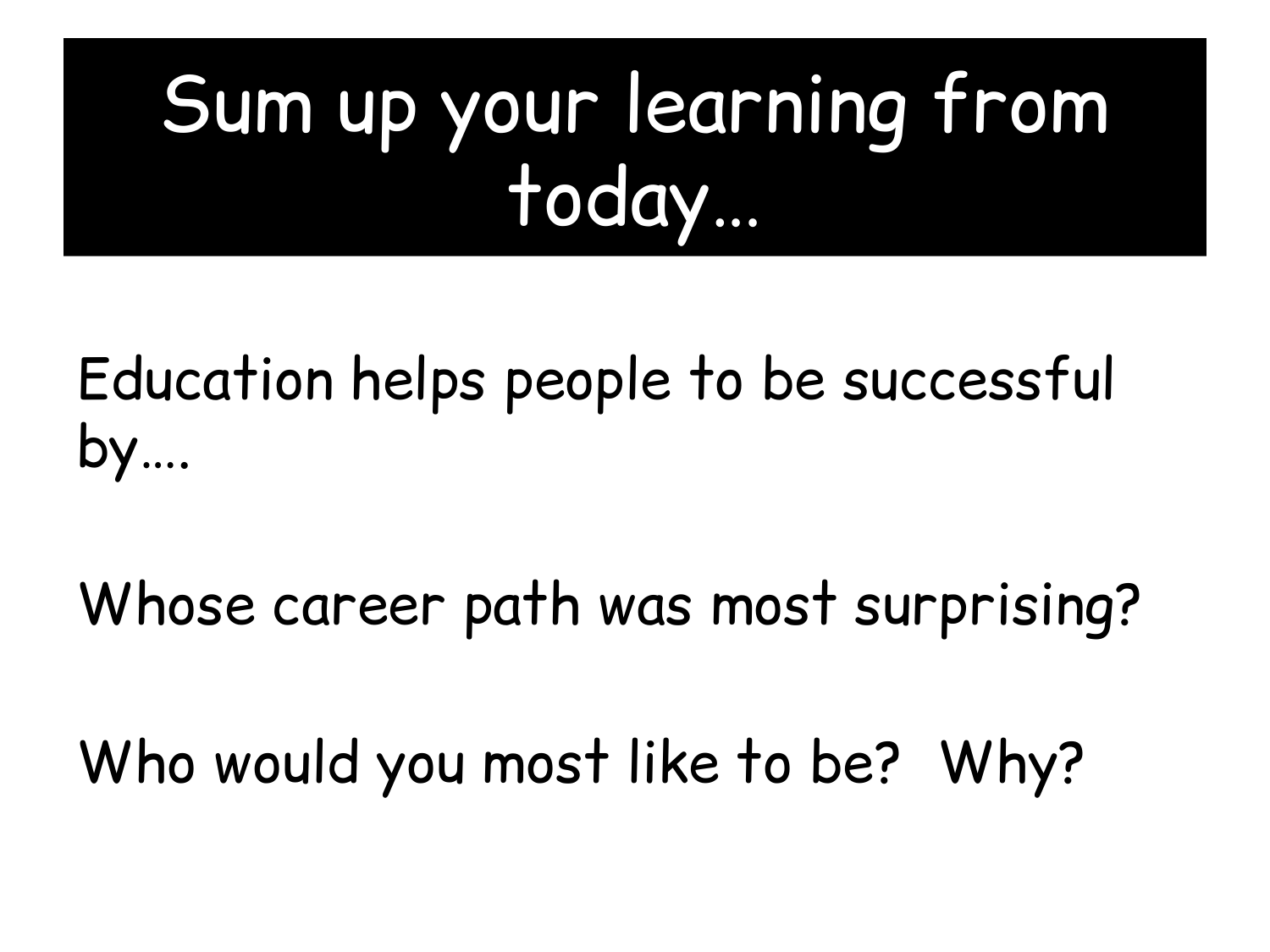

# Sum up your learning from today…
Education helps people to be successful by….

Whose career path was most surprising?

Who would you most like to be?  Why?